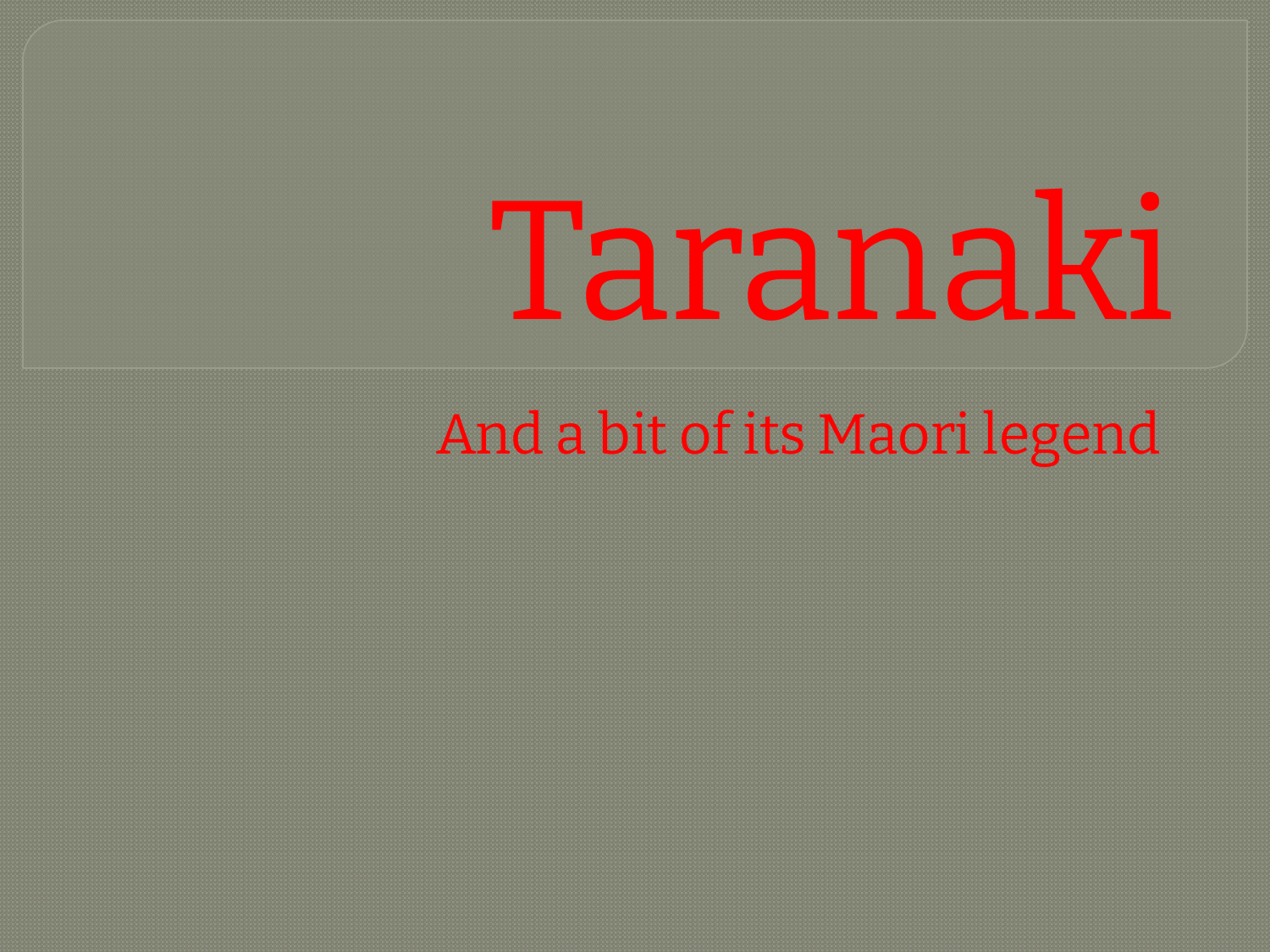

# Taranaki
And a bit of its Maori legend